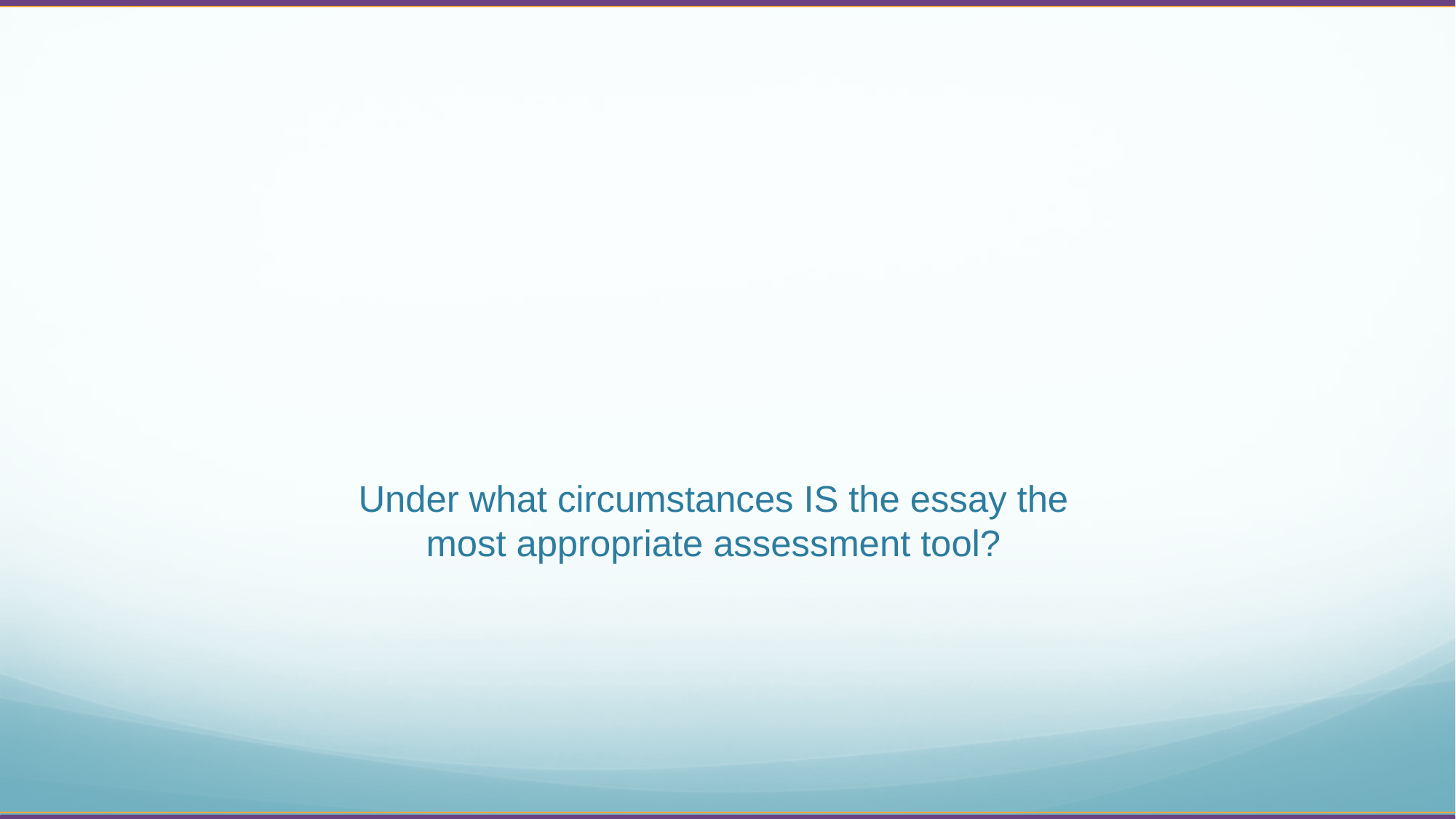

# Under what circumstances IS the essay the most appropriate assessment tool?